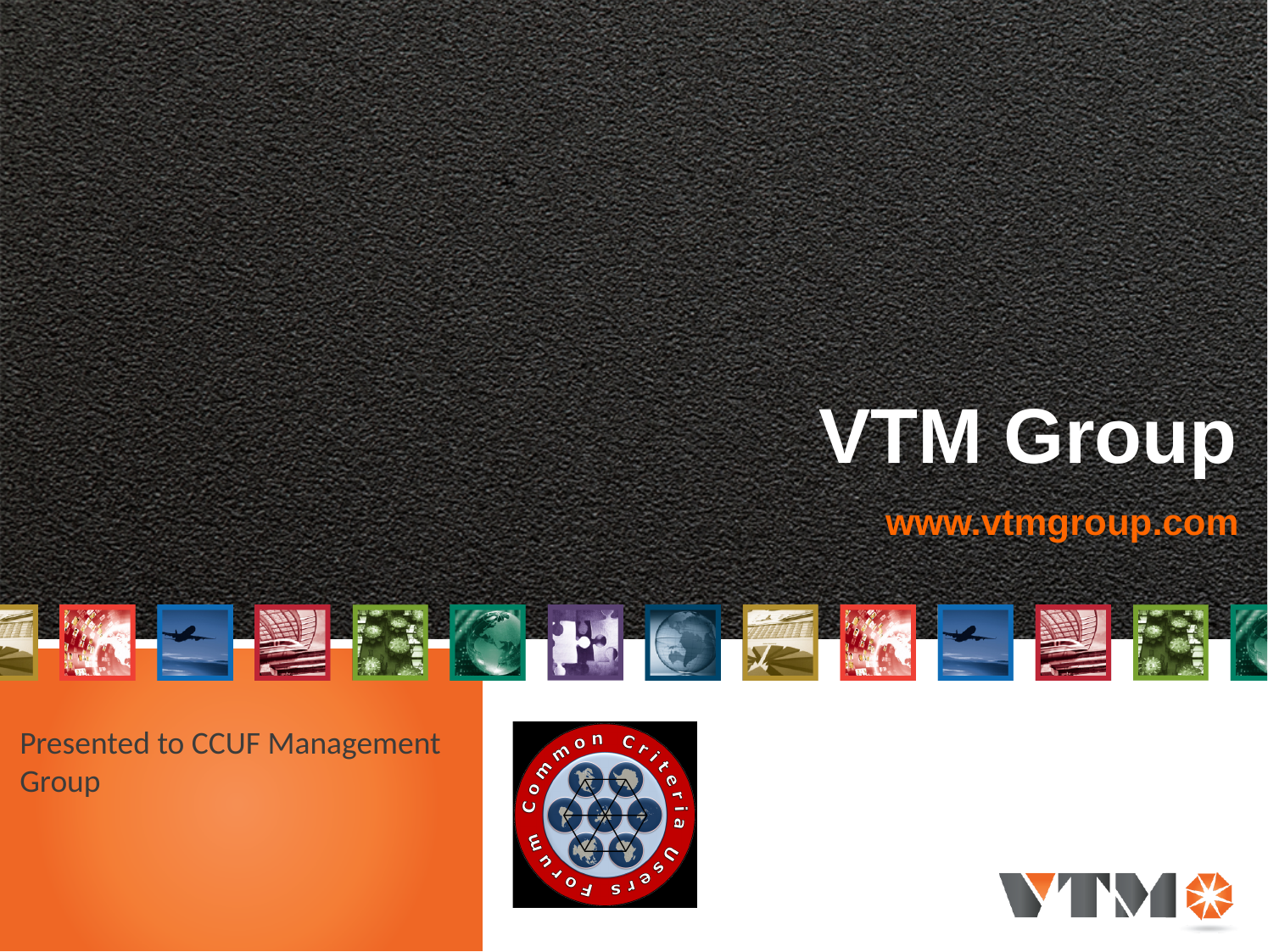

# VTM Group
www.vtmgroup.com
Presented to CCUF Management Group